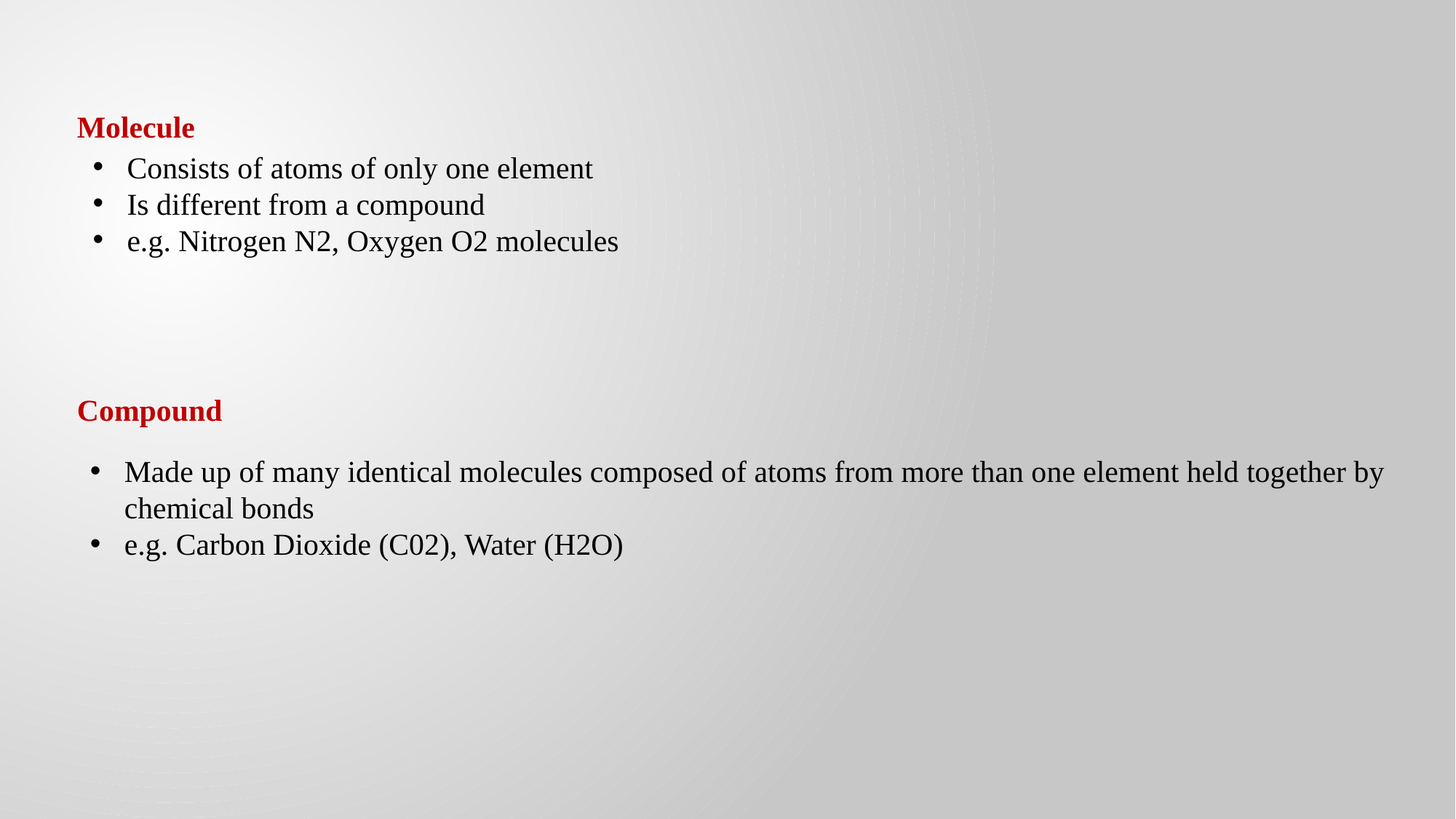

Molecule
Consists of atoms of only one element
Is different from a compound
e.g. Nitrogen N2, Oxygen O2 molecules
Compound
Made up of many identical molecules composed of atoms from more than one element held together by chemical bonds
e.g. Carbon Dioxide (C02), Water (H2O)